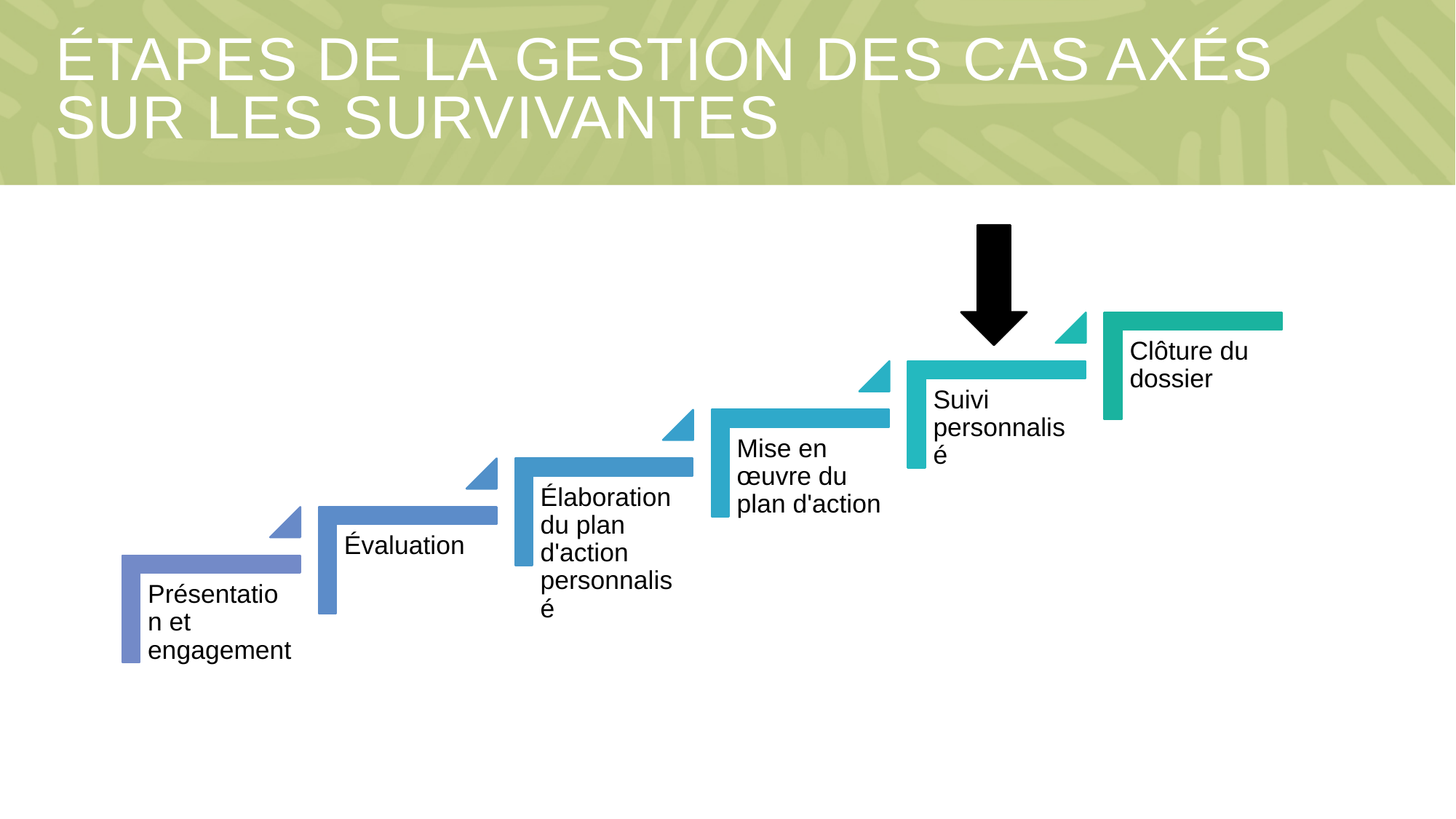

# Étapes de la gestion des cas axés sur les survivantes

Présentation et engagement
Évaluation
Élaboration du plan d'action personnalisé
Mise en œuvre du plan d'action
Suivi personnalisé
Clôture du dossier